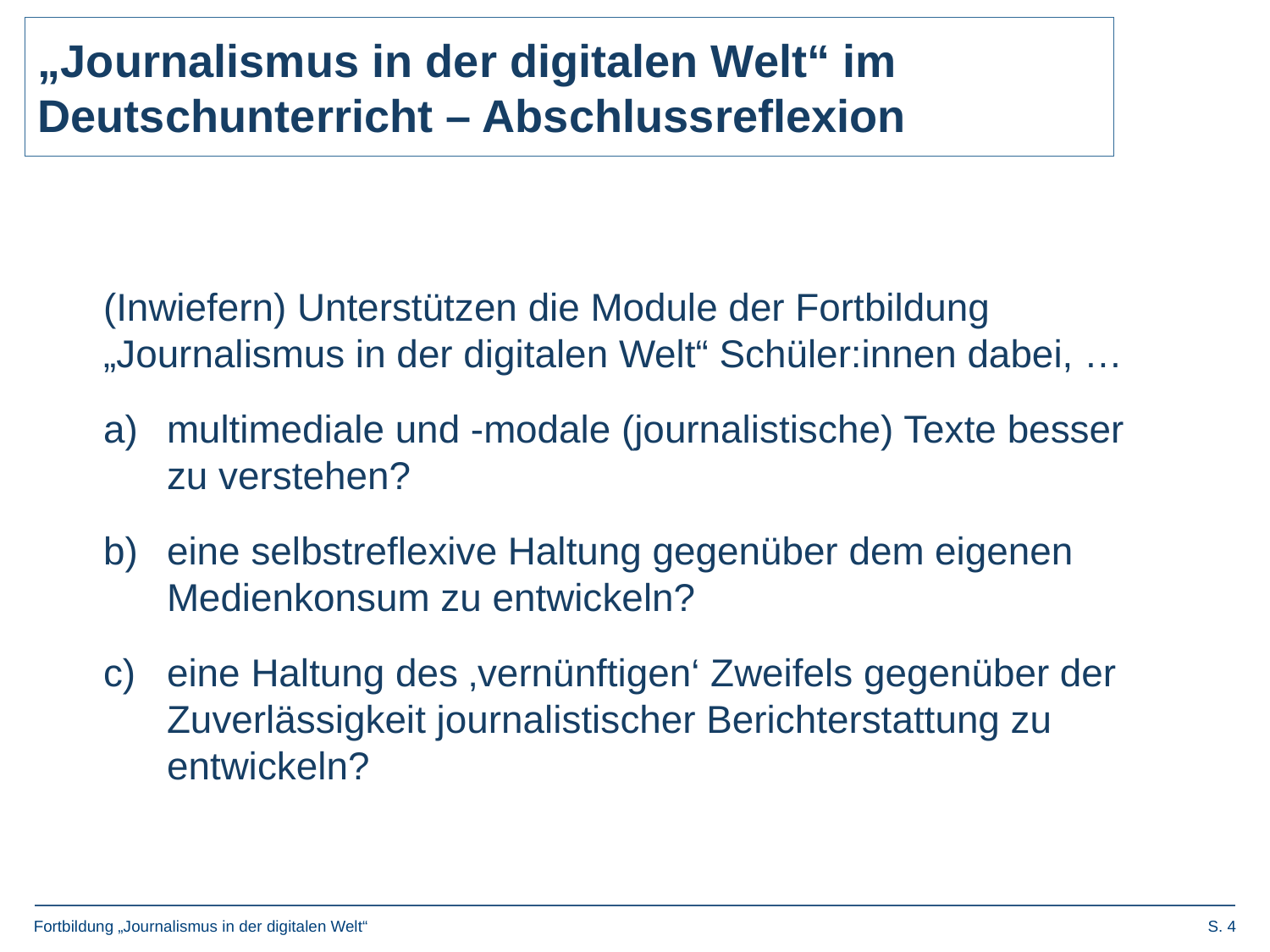

„Journalismus in der digitalen Welt“ im Deutschunterricht – Abschlussreflexion
(Inwiefern) Unterstützen die Module der Fortbildung „Journalismus in der digitalen Welt“ Schüler:innen dabei, …
multimediale und -modale (journalistische) Texte besser zu verstehen?
eine selbstreflexive Haltung gegenüber dem eigenen Medienkonsum zu entwickeln?
eine Haltung des ‚vernünftigen‘ Zweifels gegenüber der Zuverlässigkeit journalistischer Berichterstattung zu entwickeln?